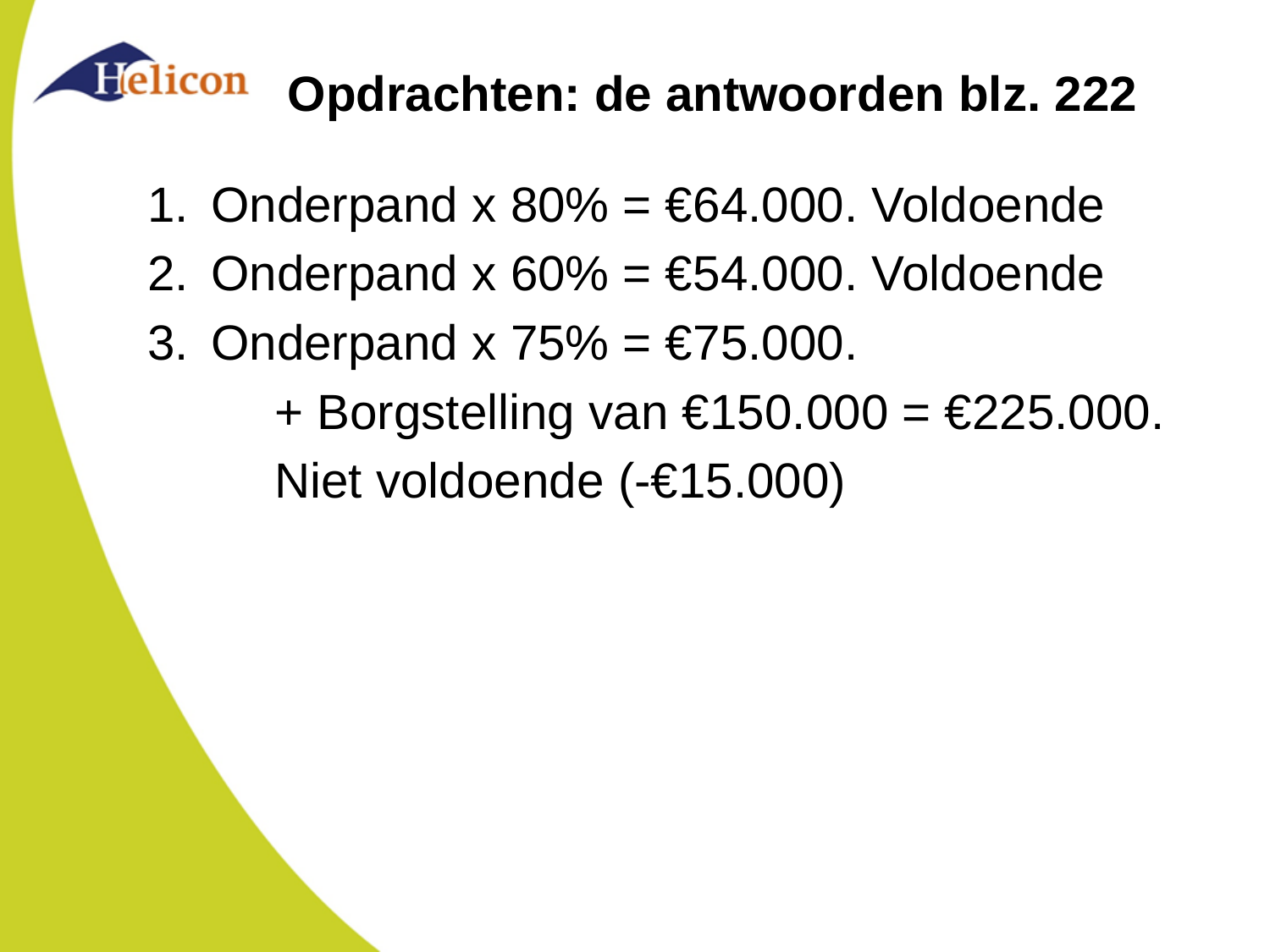

# Opdrachten: de antwoorden blz. 222
Onderpand x 80% = €64.000. Voldoende
Onderpand x 60% = €54.000. Voldoende
Onderpand x 75% = €75.000.
	+ Borgstelling van €150.000 = €225.000.
	Niet voldoende (-€15.000)